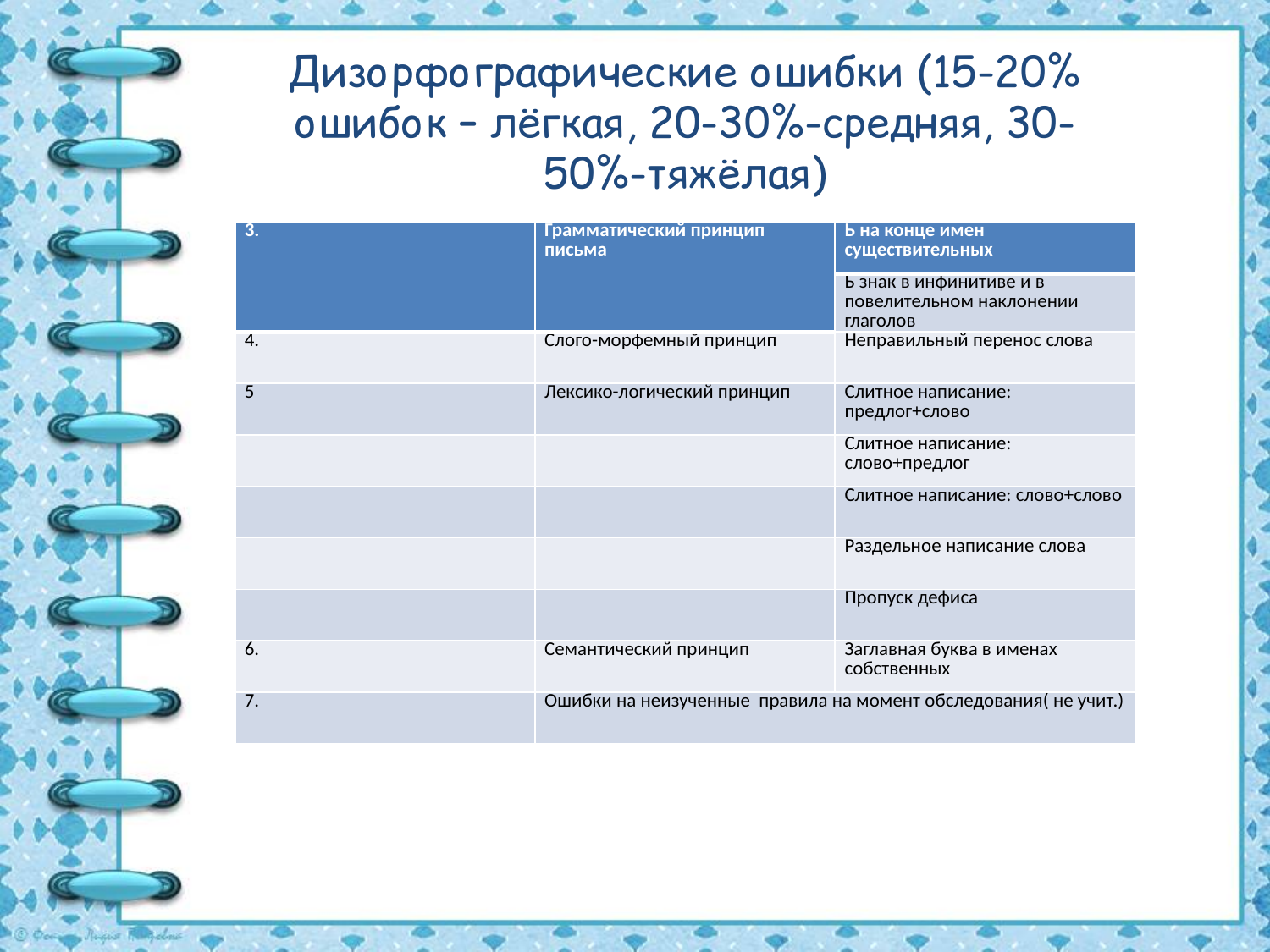

# Дизорфографические ошибки (15-20% ошибок – лёгкая, 20-30%-средняя, 30-50%-тяжёлая)
| 3. | Грамматический принцип письма | Ь на конце имен существительных |
| --- | --- | --- |
|  |  | Ь знак в инфинитиве и в повелительном наклонении глаголов |
| 4. | Слого-морфемный принцип | Неправильный перенос слова |
| 5 | Лексико-логический принцип | Слитное написание: предлог+слово |
|  |  | Слитное написание: слово+предлог |
|  |  | Слитное написание: слово+слово |
|  |  | Раздельное написание слова |
|  |  | Пропуск дефиса |
| 6. | Семантический принцип | Заглавная буква в именах собственных |
| 7. | Ошибки на неизученные правила на момент обследования( не учит.) |  |